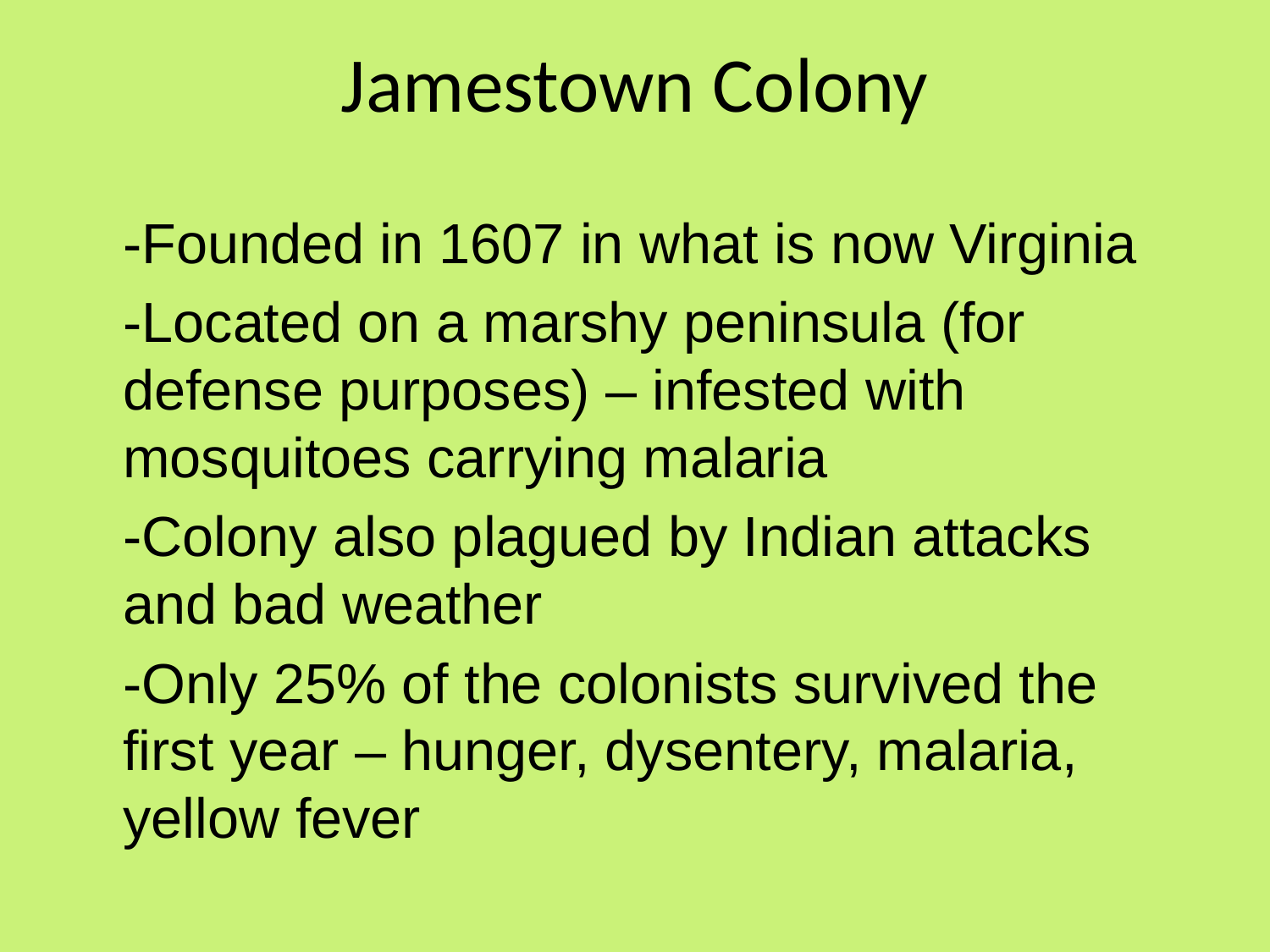

# Jamestown Colony
-Founded in 1607 in what is now Virginia
-Located on a marshy peninsula (for defense purposes) – infested with mosquitoes carrying malaria
-Colony also plagued by Indian attacks and bad weather
-Only 25% of the colonists survived the first year – hunger, dysentery, malaria, yellow fever